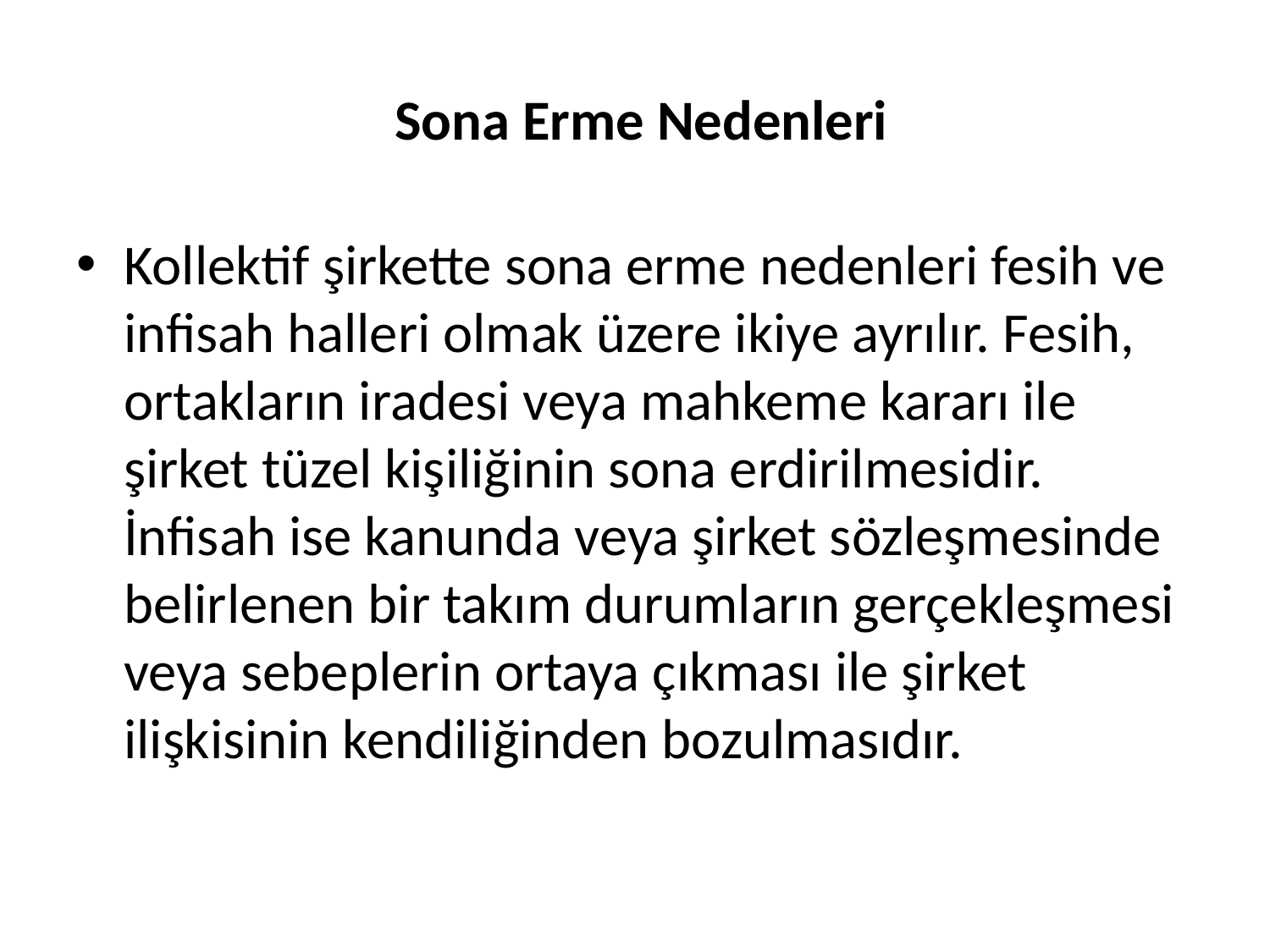

# Sona Erme Nedenleri
Kollektif şirkette sona erme nedenleri fesih ve infisah halleri olmak üzere ikiye ayrılır. Fesih, ortakların iradesi veya mahkeme kararı ile şirket tüzel kişiliğinin sona erdirilmesidir. İnfisah ise kanunda veya şirket sözleşmesinde belirlenen bir takım durumların gerçekleşmesi veya sebeplerin ortaya çıkması ile şirket ilişkisinin kendiliğinden bozulmasıdır.